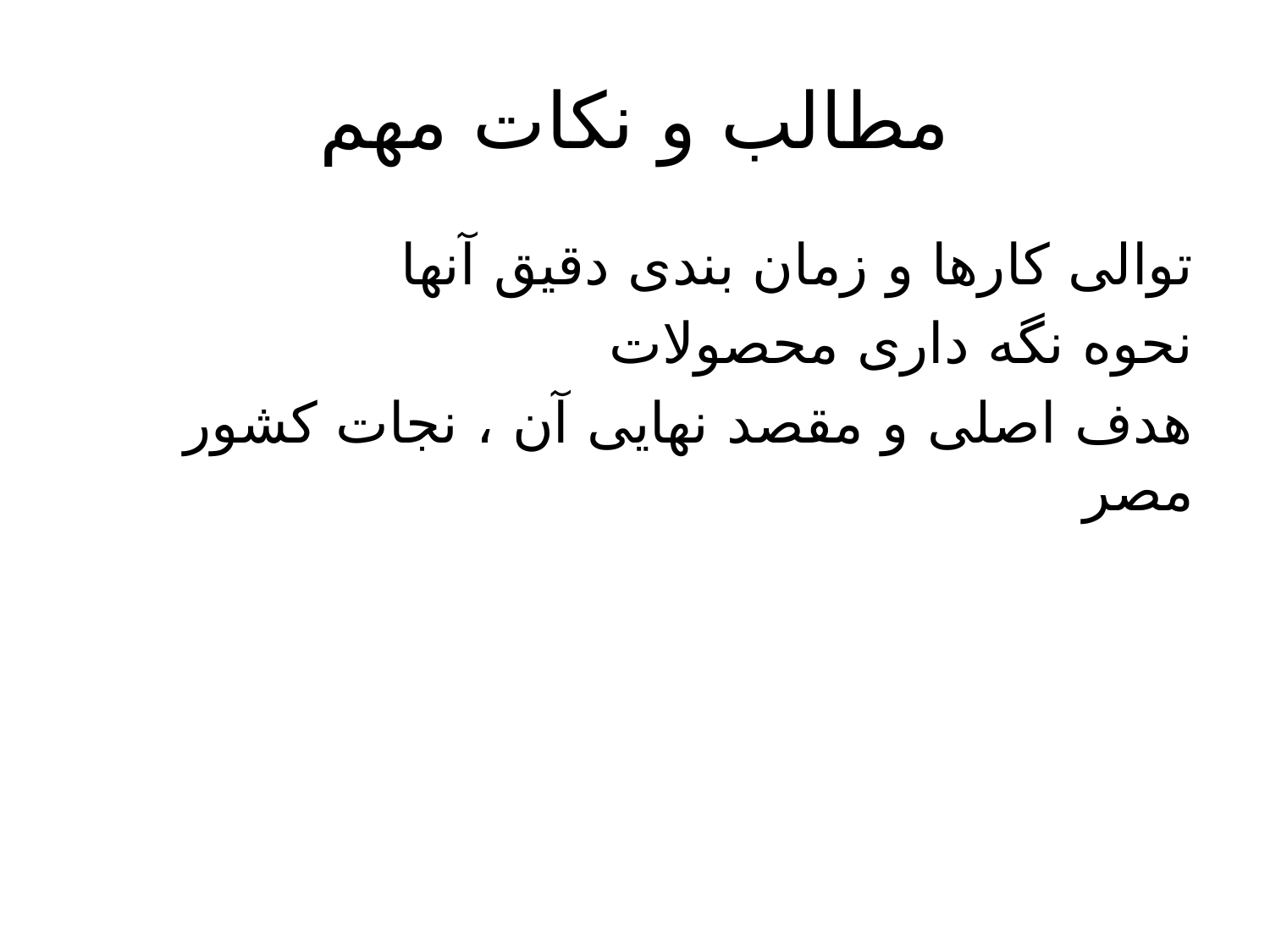

# مطالب و نکات مهم
توالى كارها و زمان بندى دقيق آنها
نحوه نگه دارى محصولات
هدف اصلى و مقصد نهايى آن ، نجات كشور مصر